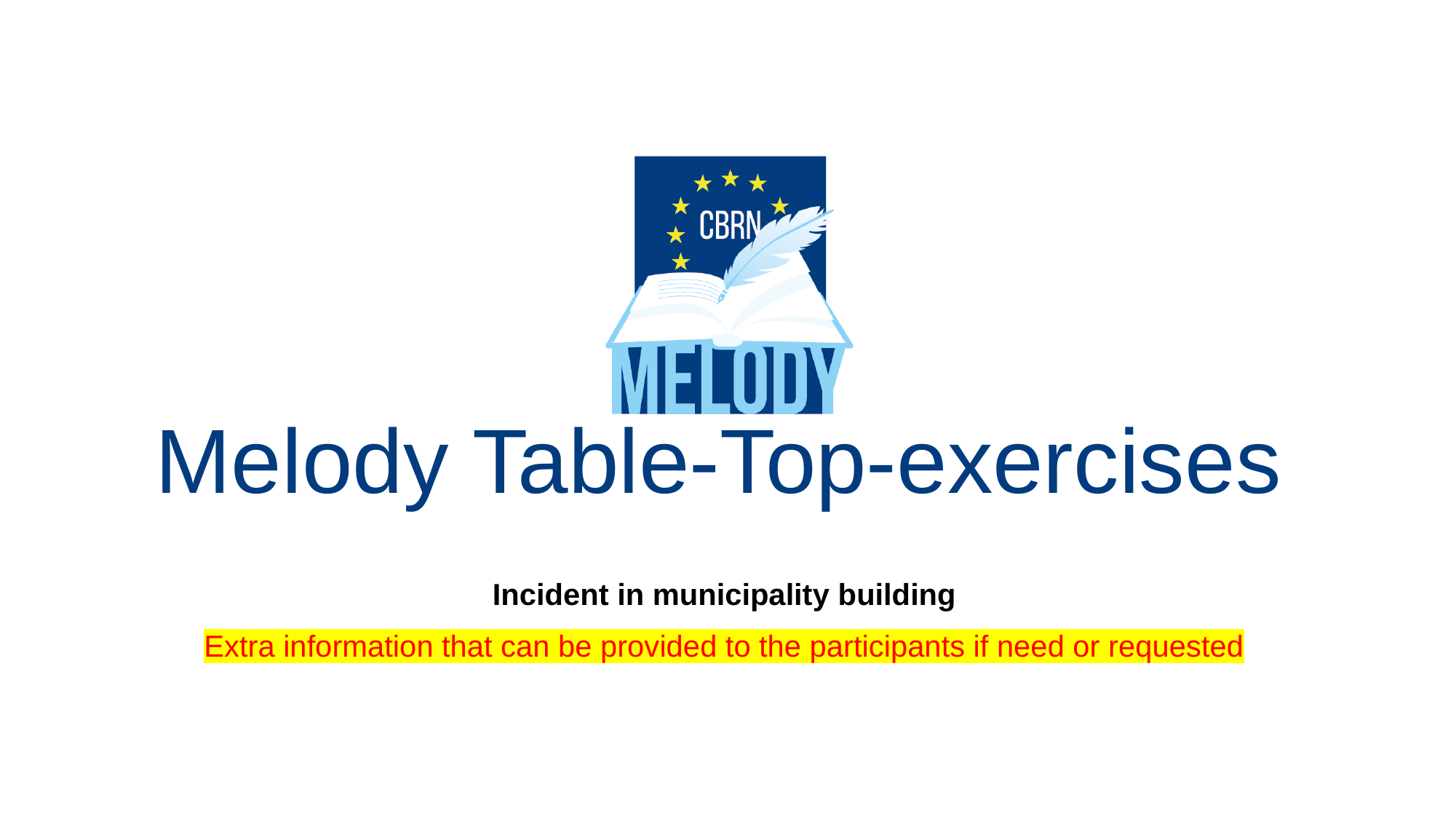

# Melody Table-Top-exercises
Incident in municipality building
Extra information that can be provided to the participants if need or requested